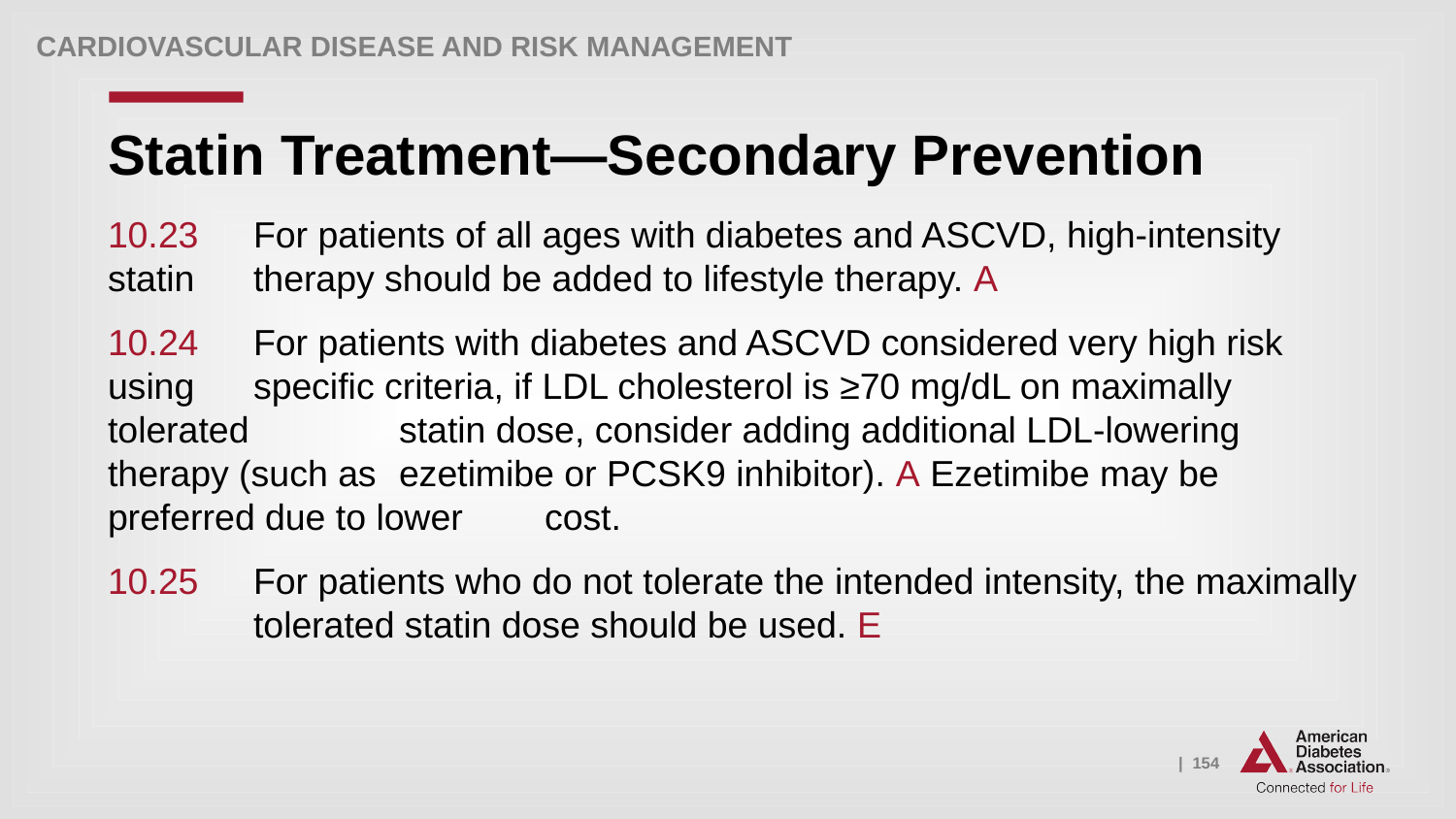

Cardiovascular Disease and Risk Management
# Statin Treatment—Secondary Prevention
10.23 	For patients of all ages with diabetes and ASCVD, high-intensity statin 	therapy should be added to lifestyle therapy. A
10.24 	For patients with diabetes and ASCVD considered very high risk using 	specific criteria, if LDL cholesterol is ≥70 mg/dL on maximally tolerated 	statin dose, consider adding additional LDL-lowering therapy (such as 	ezetimibe or PCSK9 inhibitor). A Ezetimibe may be preferred due to lower 	cost.
10.25 	For patients who do not tolerate the intended intensity, the maximally  	tolerated statin dose should be used. E